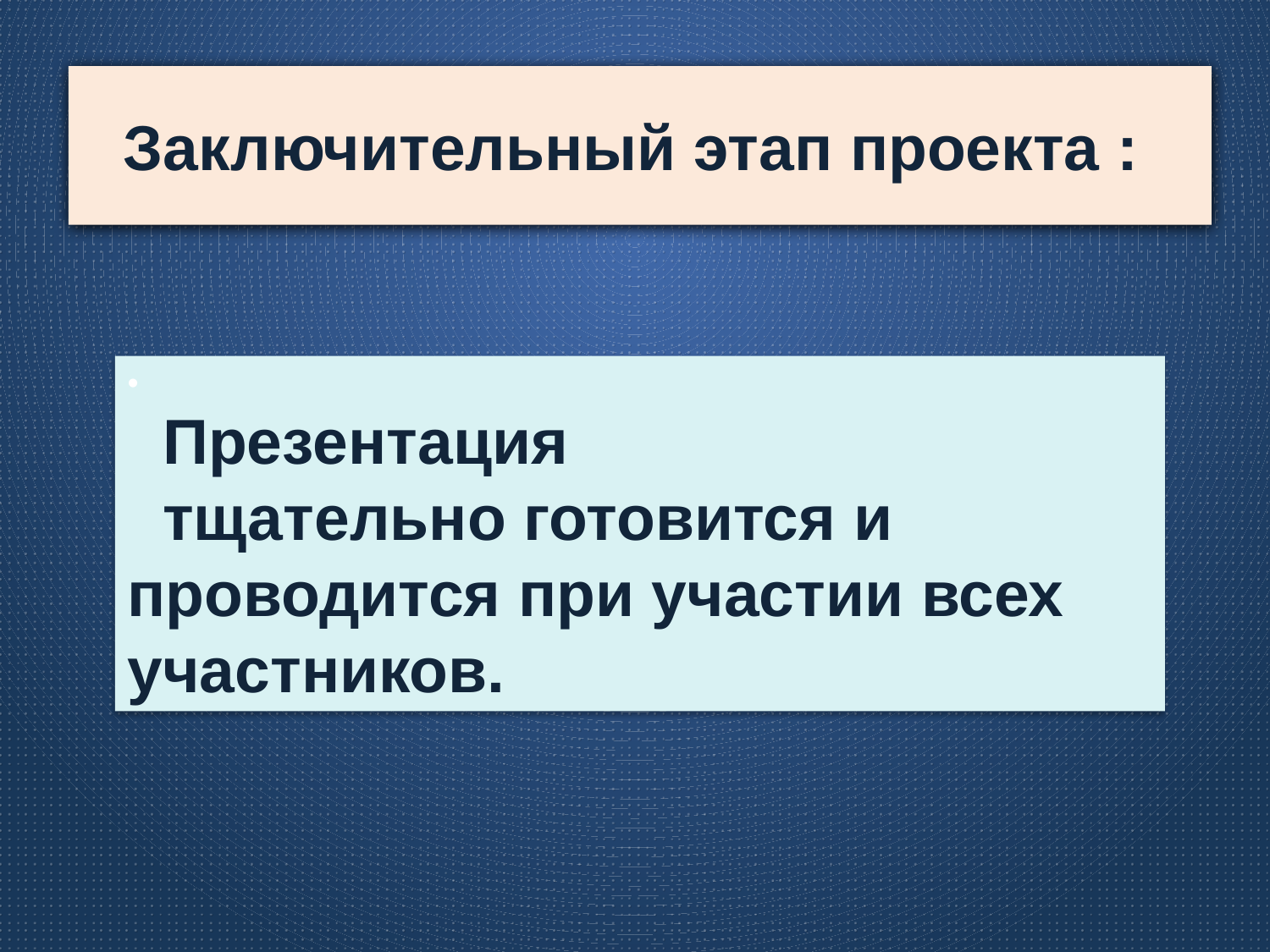

# Заключительный этап проекта :
•
   Презентация
  тщательно готовится и проводится при участии всех участников.